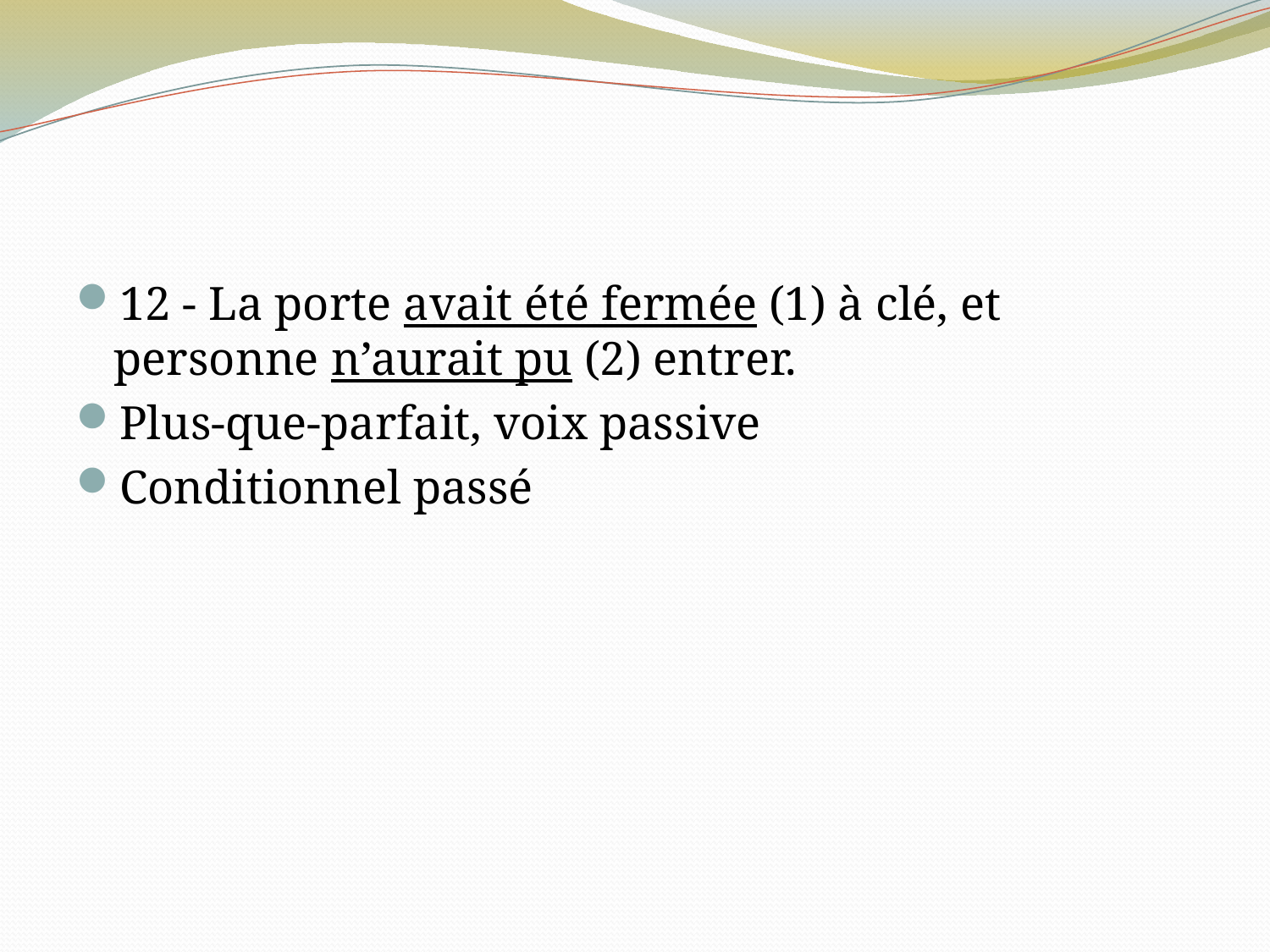

#
12 - La porte avait été fermée (1) à clé, et personne n’aurait pu (2) entrer.
Plus-que-parfait, voix passive
Conditionnel passé